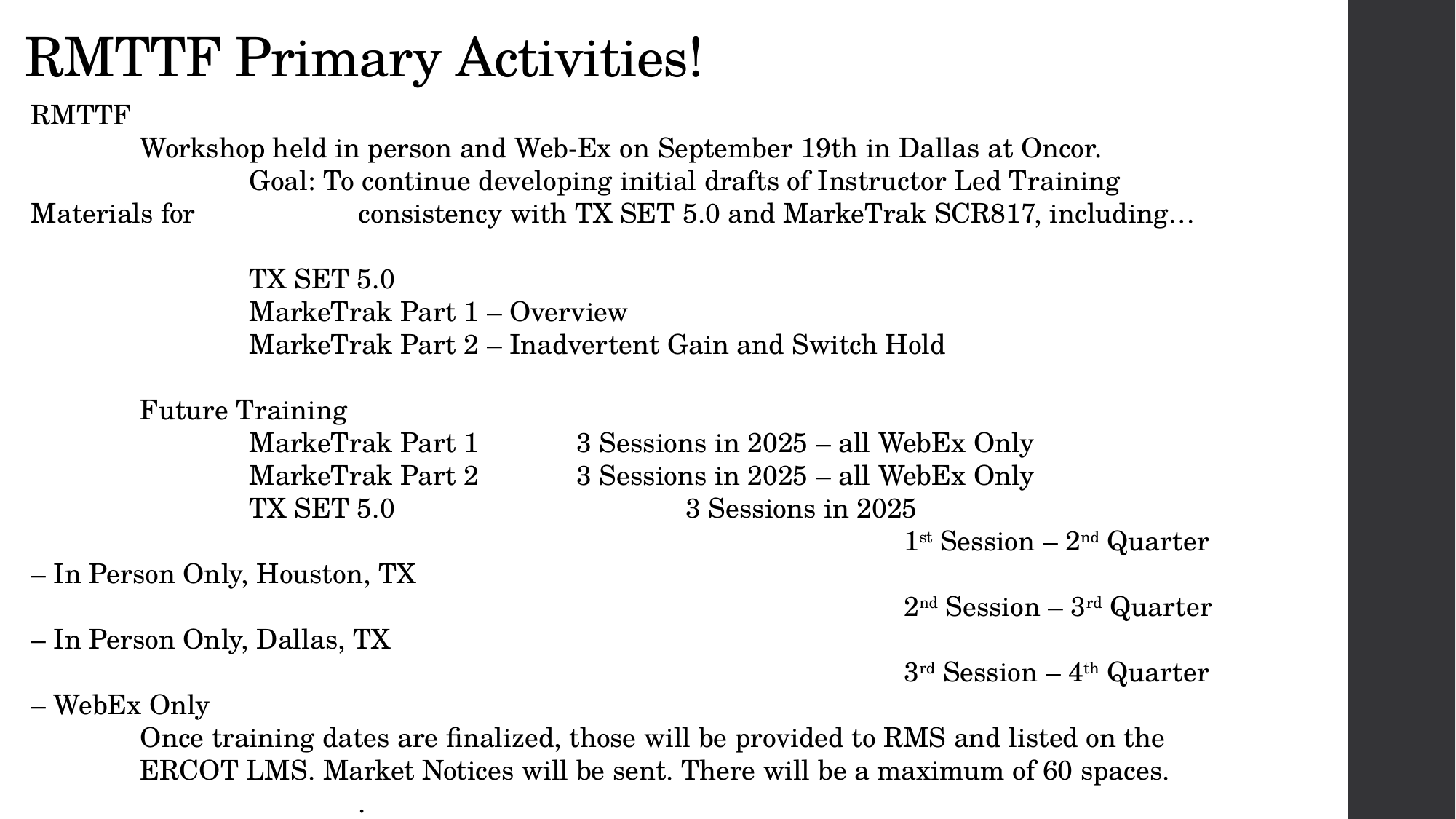

# RMTTF Primary Activities!
RMTTF
	Workshop held in person and Web-Ex on September 19th in Dallas at Oncor.
		Goal: To continue developing initial drafts of Instructor Led Training Materials for 		consistency with TX SET 5.0 and MarkeTrak SCR817, including…

		TX SET 5.0
		MarkeTrak Part 1 – Overview
		MarkeTrak Part 2 – Inadvertent Gain and Switch Hold

	Future Training
		MarkeTrak Part 1 	3 Sessions in 2025 – all WebEx Only
		MarkeTrak Part 2 	3 Sessions in 2025 – all WebEx Only
		TX SET 5.0			3 Sessions in 2025
 								1st Session – 2nd Quarter – In Person Only, Houston, TX
								2nd Session – 3rd Quarter – In Person Only, Dallas, TX
								3rd Session – 4th Quarter – WebEx Only
	Once training dates are finalized, those will be provided to RMS and listed on the 	ERCOT LMS. Market Notices will be sent. There will be a maximum of 60 spaces.			.
	ERCOT and RMTTF will continue working to insure all online modules are updated by 	end of 2024.